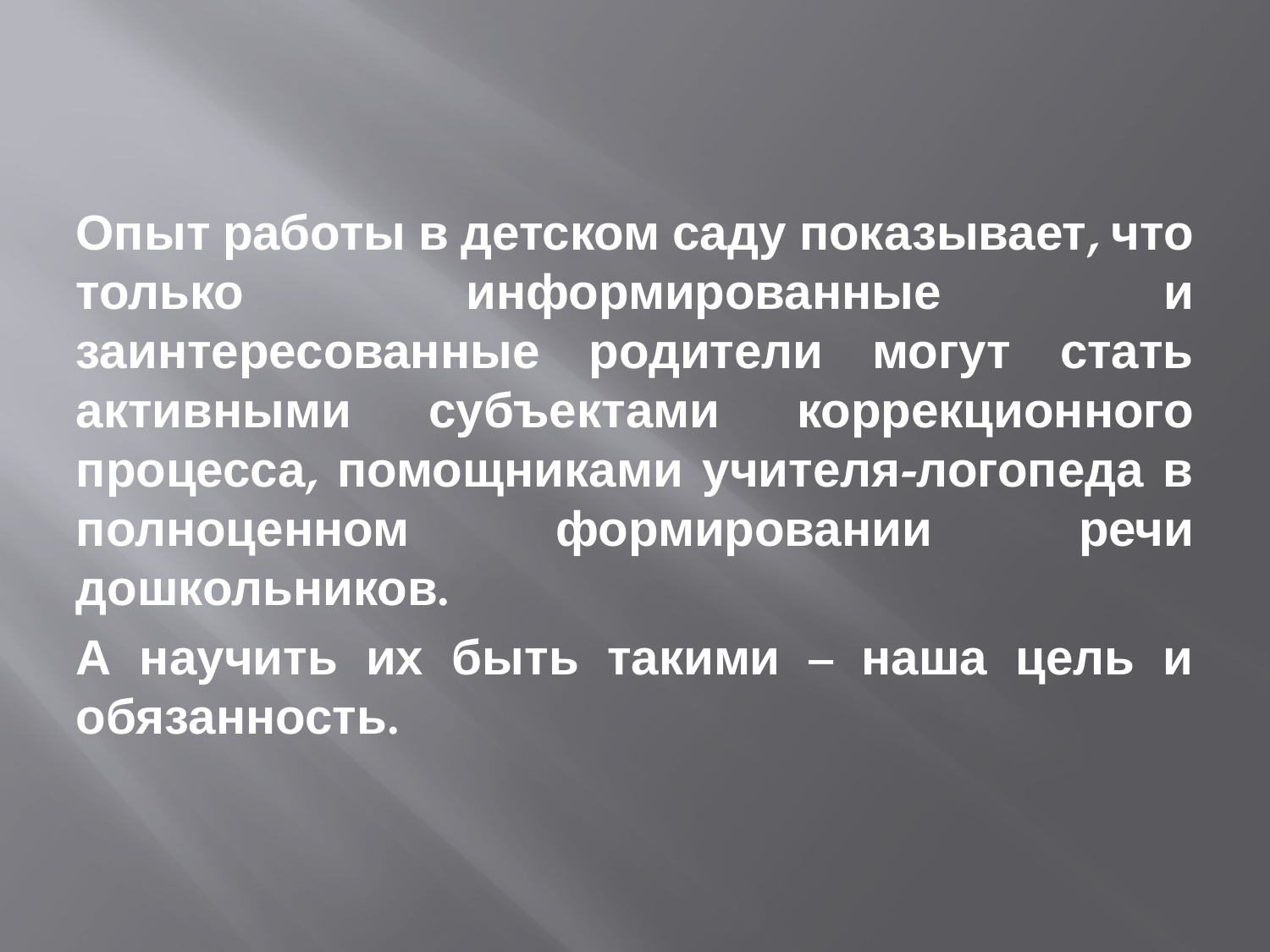

#

Опыт работы в детском саду показывает, что только информированные и заинтересованные родители могут стать активными субъек­тами коррекционного процес­са, помощниками учителя-ло­гопеда в полноценном форми­ровании речи дошкольников.
А научить их быть такими – наша цель и обязанность.